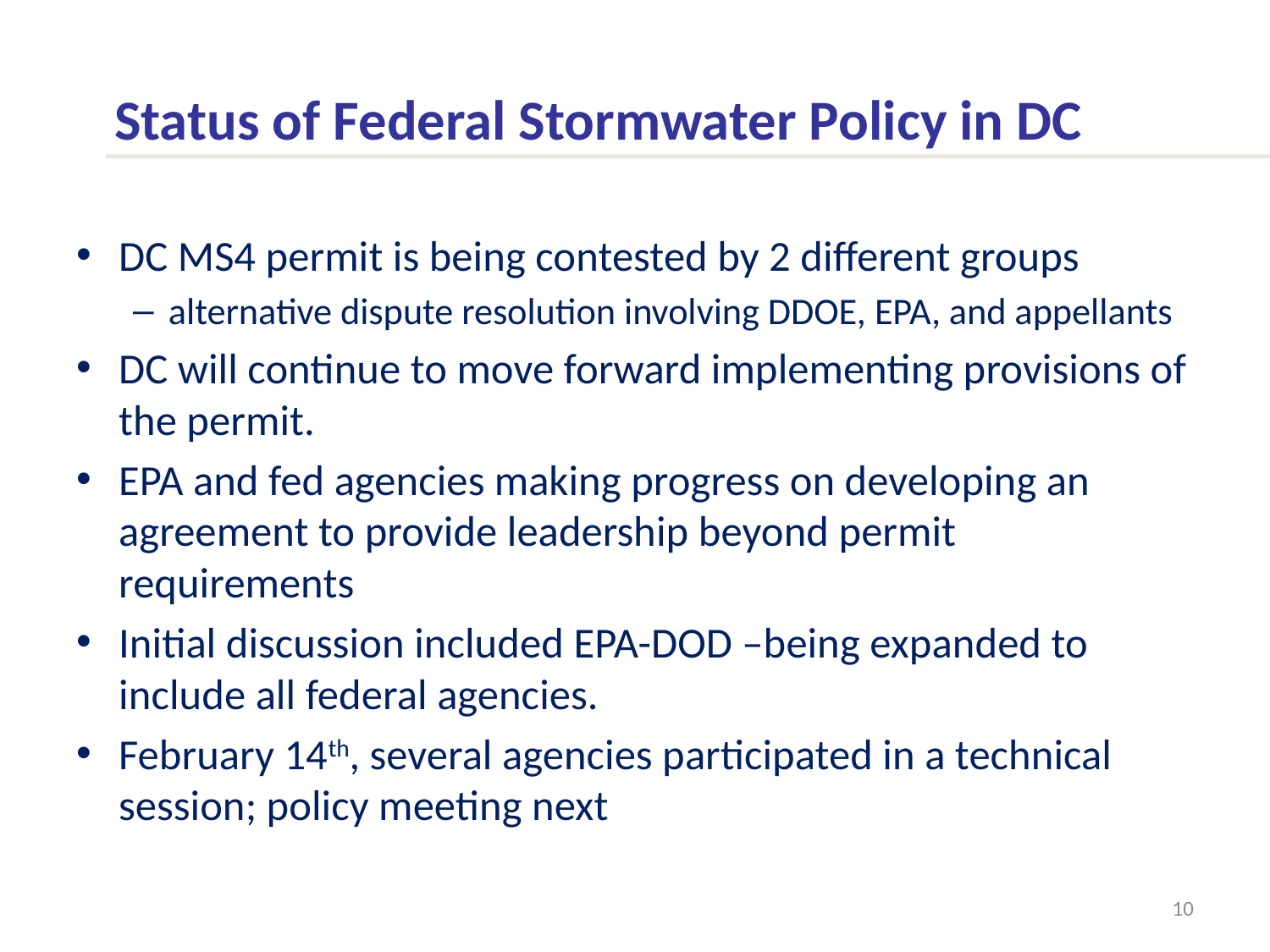

# Status of Federal Stormwater Policy in DC

DC MS4 permit is being contested by 2 different groups
alternative dispute resolution involving DDOE, EPA, and appellants
DC will continue to move forward implementing provisions of the permit.
EPA and fed agencies making progress on developing an agreement to provide leadership beyond permit requirements
Initial discussion included EPA-DOD –being expanded to include all federal agencies.
February 14th, several agencies participated in a technical session; policy meeting next
10